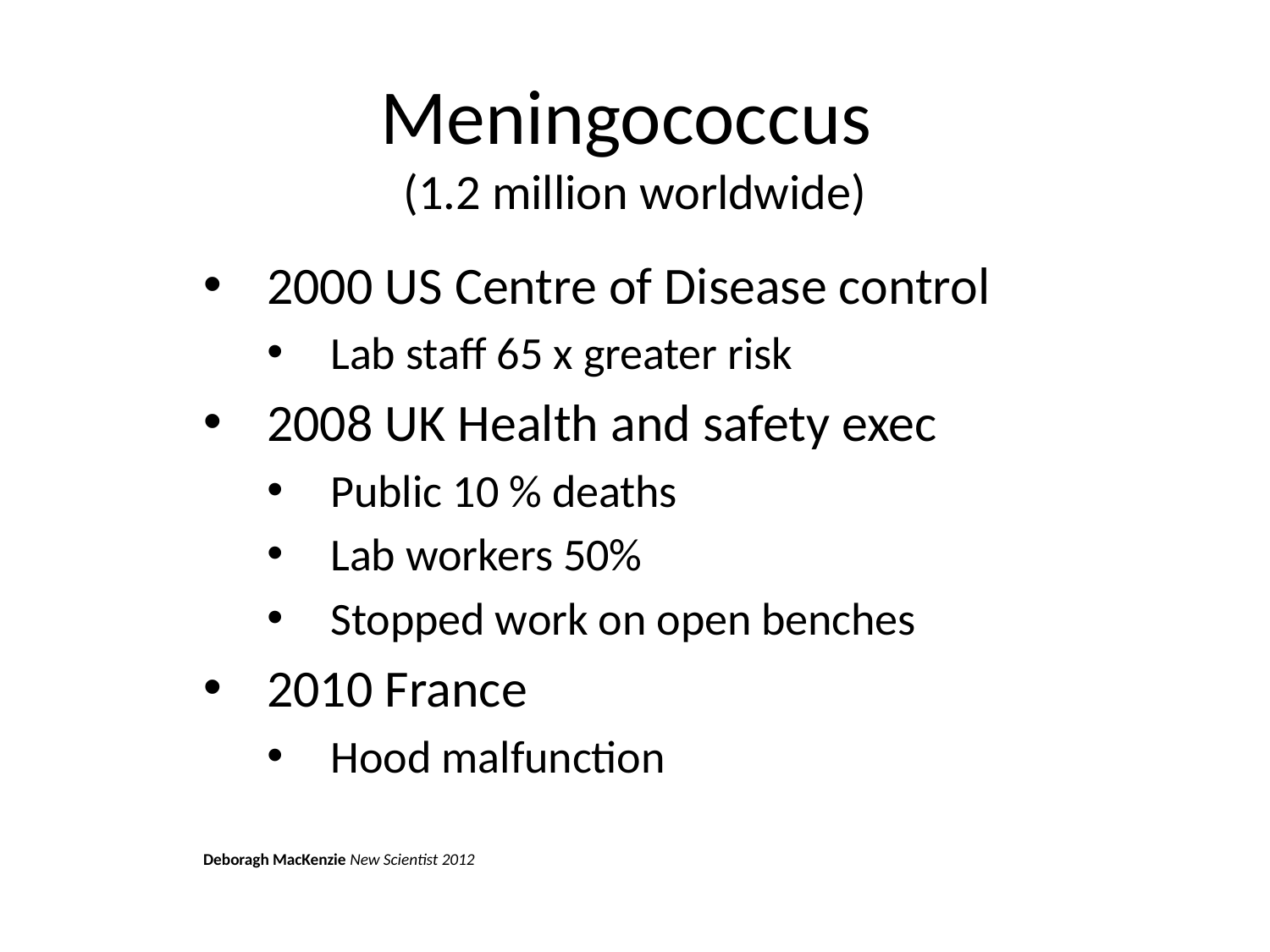

# Meningococcus (1.2 million worldwide)
2000 US Centre of Disease control
Lab staff 65 x greater risk
2008 UK Health and safety exec
Public 10 % deaths
Lab workers 50%
Stopped work on open benches
2010 France
Hood malfunction

Deboragh MacKenzie New Scientist 2012